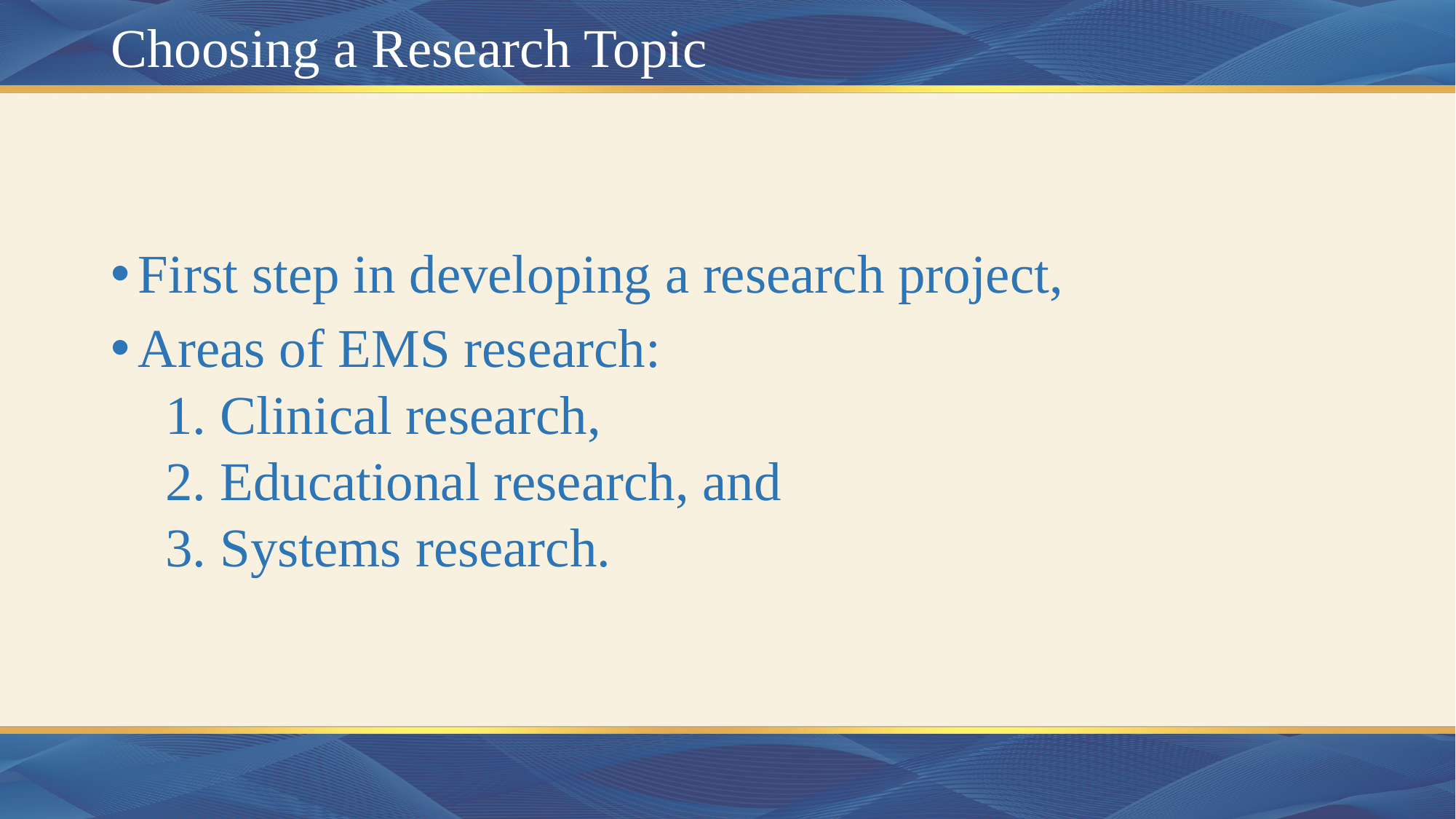

# Choosing a Research Topic
First step in developing a research project,
Areas of EMS research:
Clinical research,
Educational research, and
Systems research.